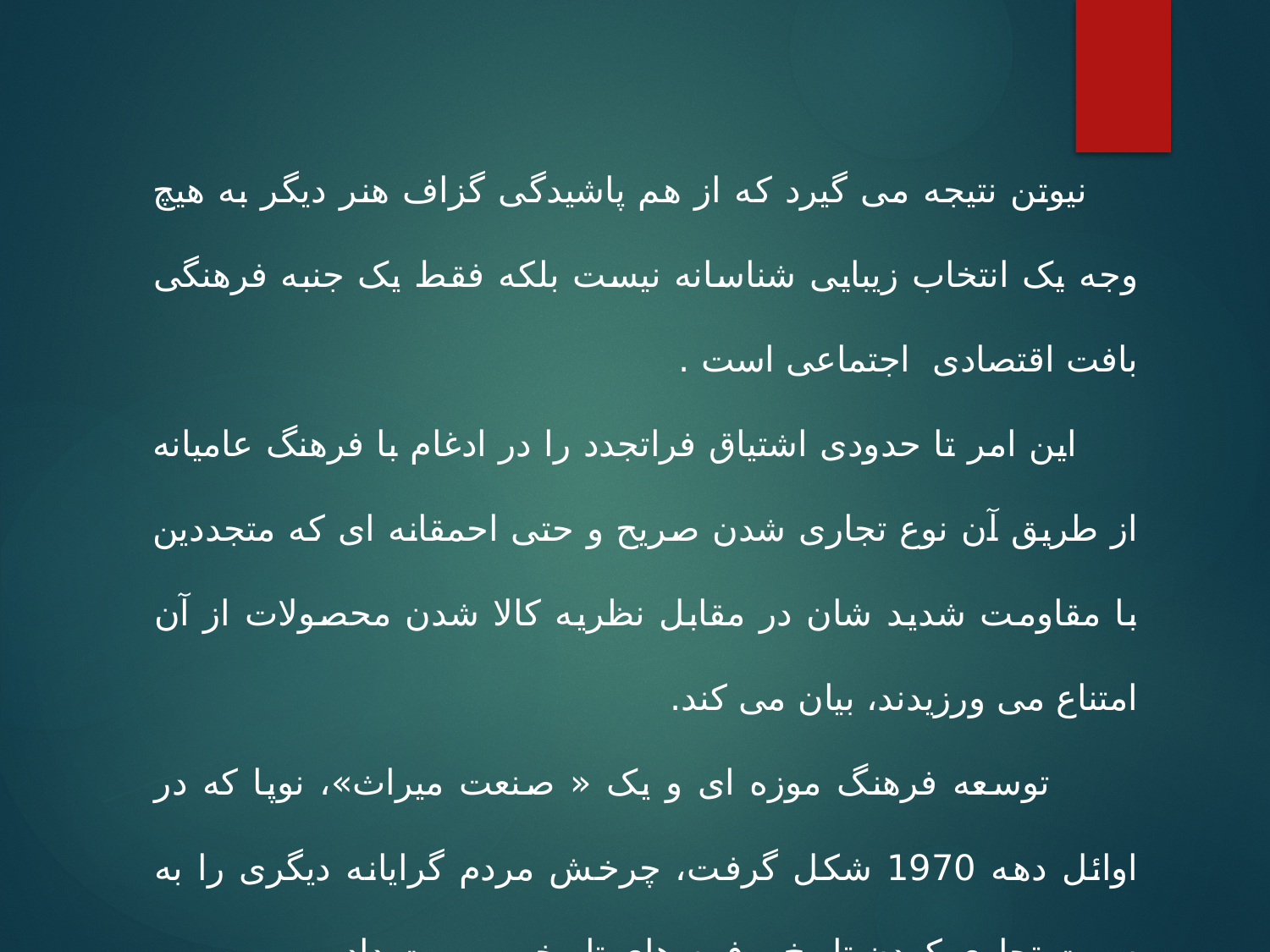

نیوتن نتیجه می گیرد که از هم پاشیدگی گزاف هنر دیگر به هیچ وجه یک انتخاب زیبایی شناسانه نیست بلکه فقط یک جنبه فرهنگی بافت اقتصادی  اجتماعی است .
     این امر تا حدودی اشتیاق فراتجدد را در ادغام با فرهنگ عامیانه از طریق آن نوع تجاری شدن صریح و حتی احمقانه ای که متجددین با مقاومت شدید شان در مقابل نظریه کالا شدن محصولات از آن امتناع می ورزیدند، بیان می کند.
      توسعه فرهنگ موزه ای و یک « صنعت میراث»، نوپا که در اوائل دهه 1970 شکل گرفت، چرخش مردم گرایانه دیگری را به سمت تجاری کردن تاریخ و فرم های تاریخی صورت داد.